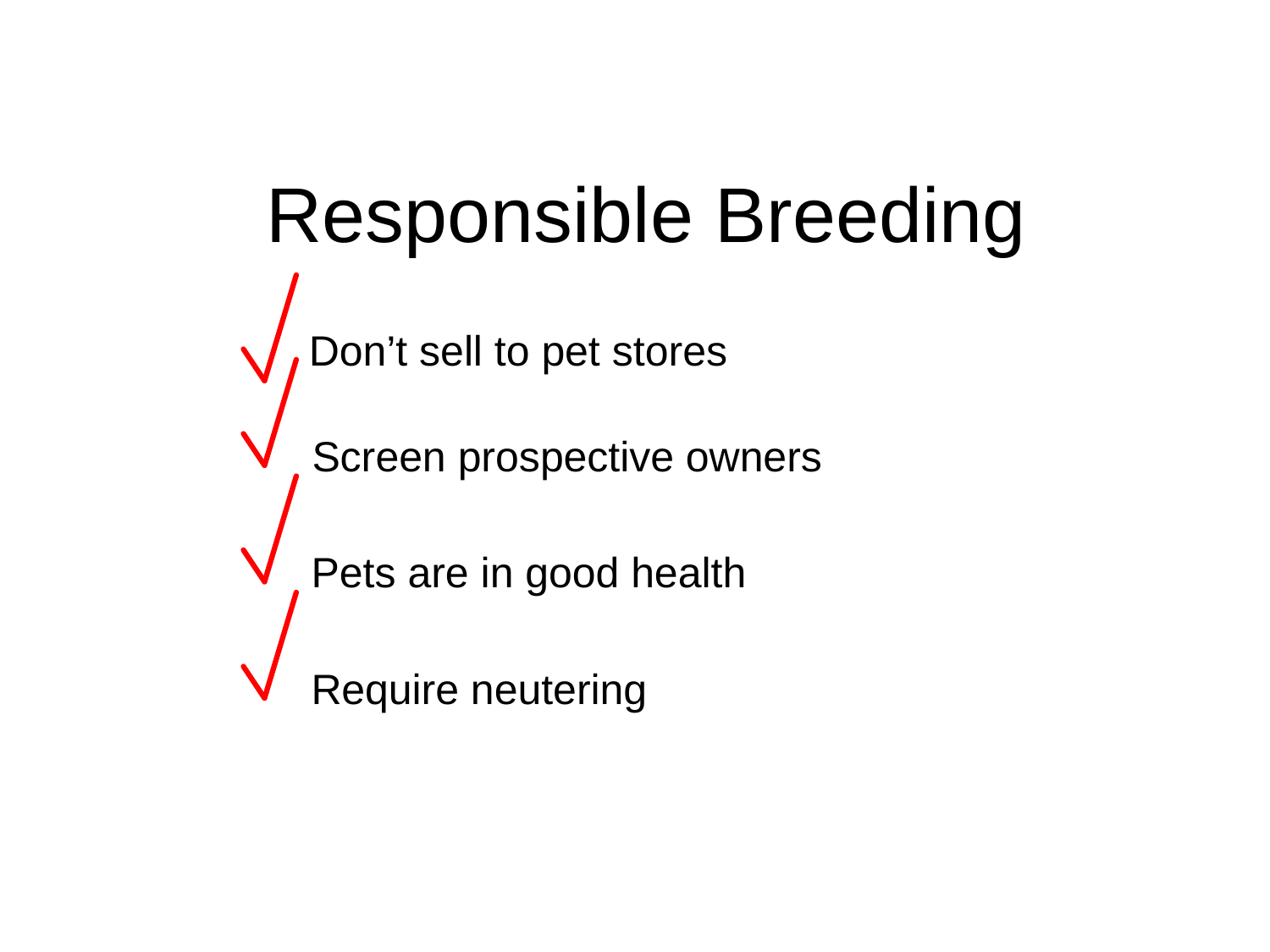

Responsible Breeding
Don’t sell to pet stores
Screen prospective owners
Pets are in good health
Require neutering